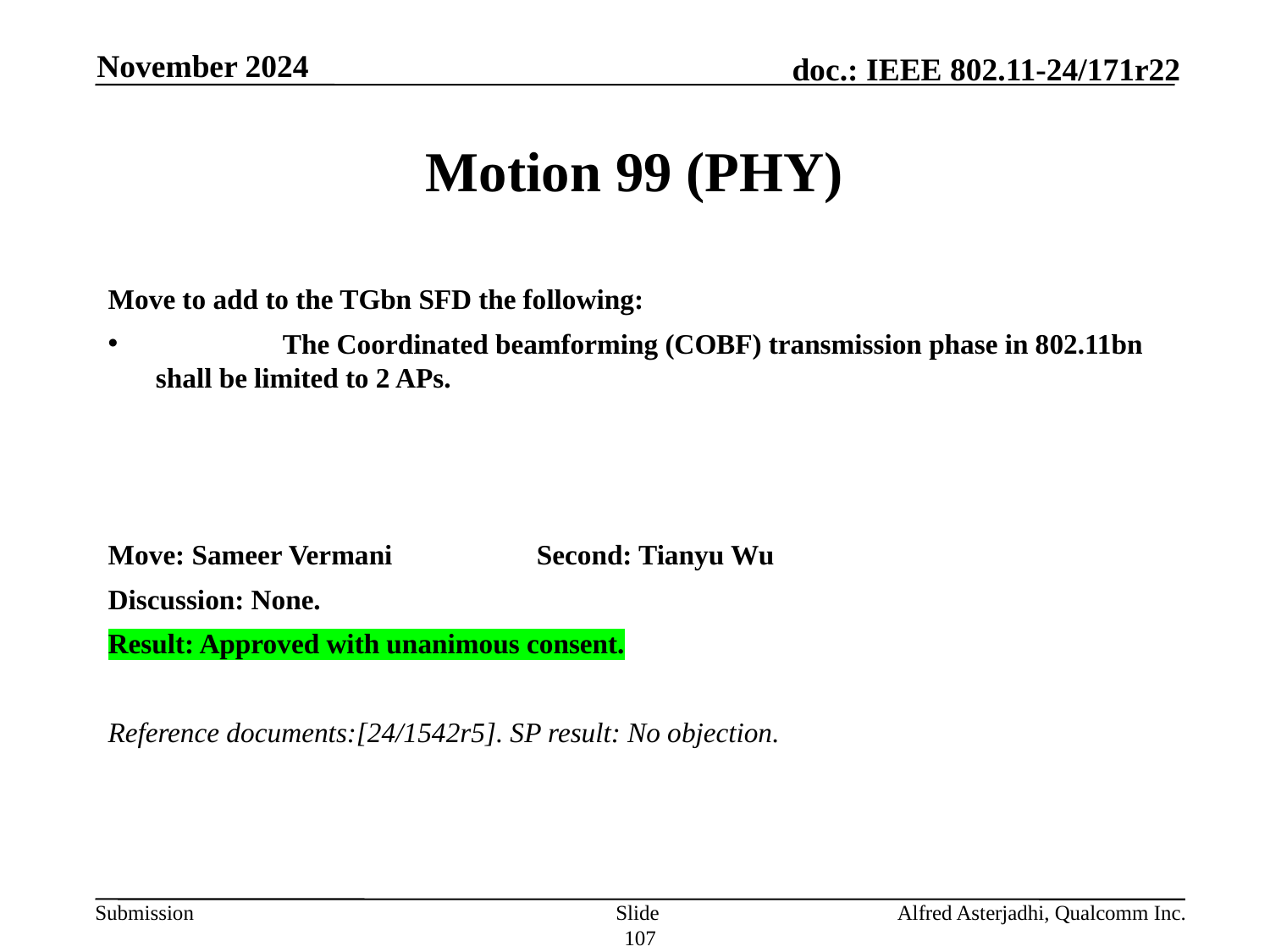

November 2024
# Motion 99 (PHY)
Move to add to the TGbn SFD the following:
	The Coordinated beamforming (COBF) transmission phase in 802.11bn shall be limited to 2 APs.

Move: Sameer Vermani		Second: Tianyu Wu
Discussion: None.
Result: Approved with unanimous consent.

Reference documents:[24/1542r5]. SP result: No objection.

Slide 107
Alfred Asterjadhi, Qualcomm Inc.